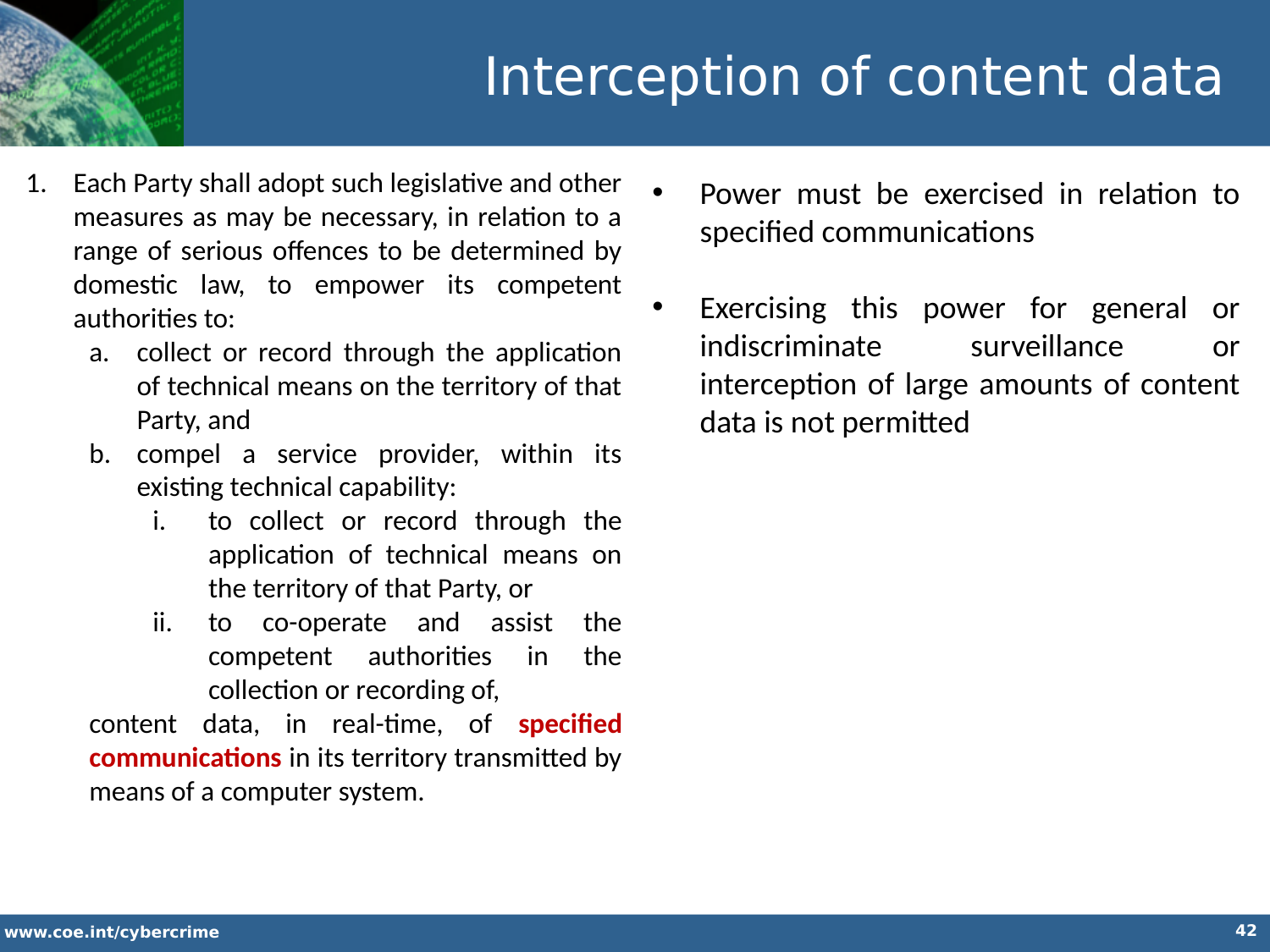

Interception of content data
Each Party shall adopt such legislative and other measures as may be necessary, in relation to a range of serious offences to be determined by domestic law, to empower its competent authorities to:
collect or record through the application of technical means on the territory of that Party, and
compel a service provider, within its existing technical capability:
to collect or record through the application of technical means on the territory of that Party, or
to co-operate and assist the competent authorities in the collection or recording of,
content data, in real-time, of specified communications in its territory transmitted by means of a computer system.
Power must be exercised in relation to specified communications

Exercising this power for general or indiscriminate surveillance or interception of large amounts of content data is not permitted